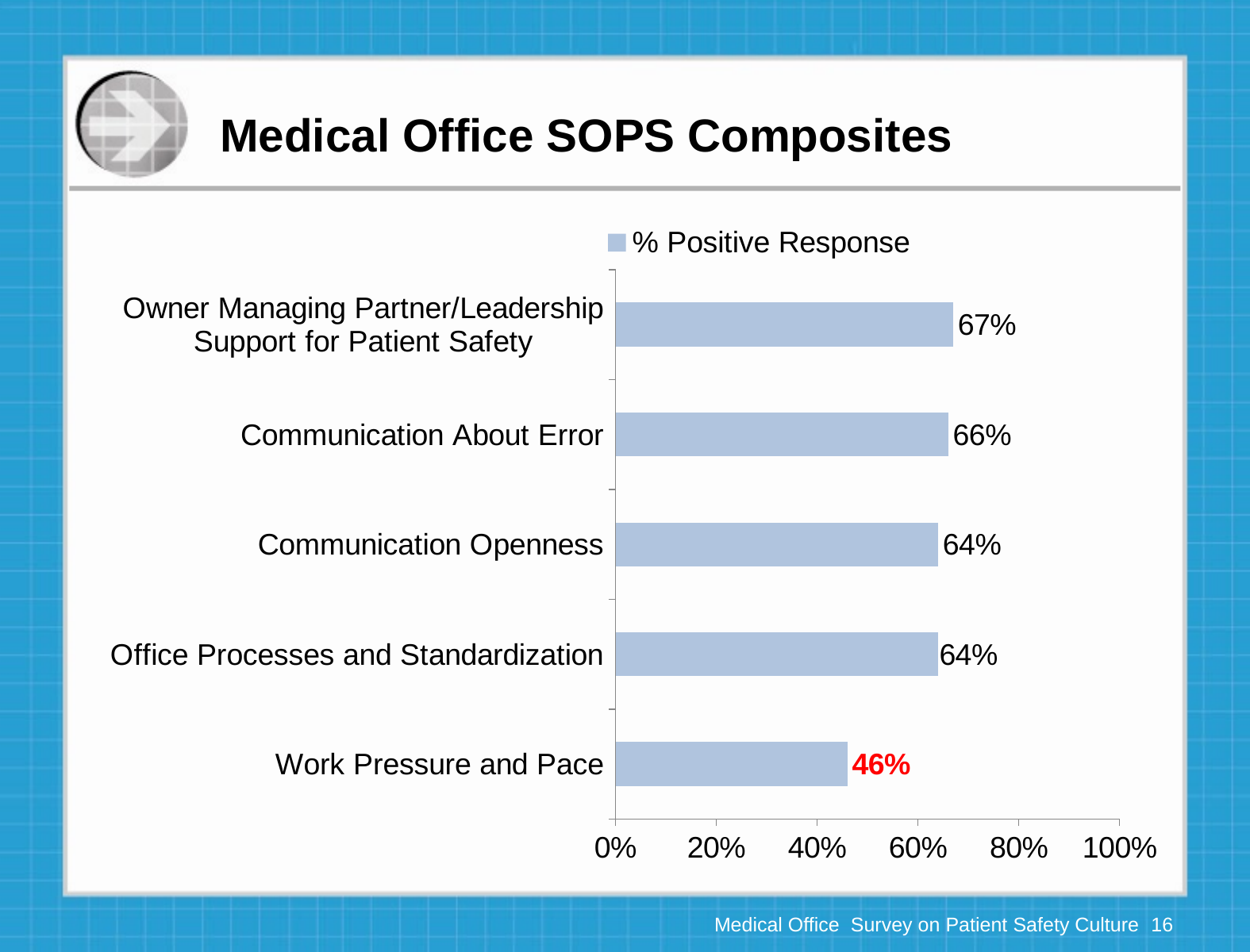

# Medical Office SOPS Composites

### Chart

| Category | % Positive Response |
|---|---|
| Work Pressure and Pace | 0.46 |
| Office Processes and Standardization | 0.6400000000000013 |
| Communication Openness | 0.6400000000000013 |
| Communication About Error | 0.6600000000000016 |
| Owner Managing Partner/Leadership Support for Patient Safety | 0.6700000000000017 |